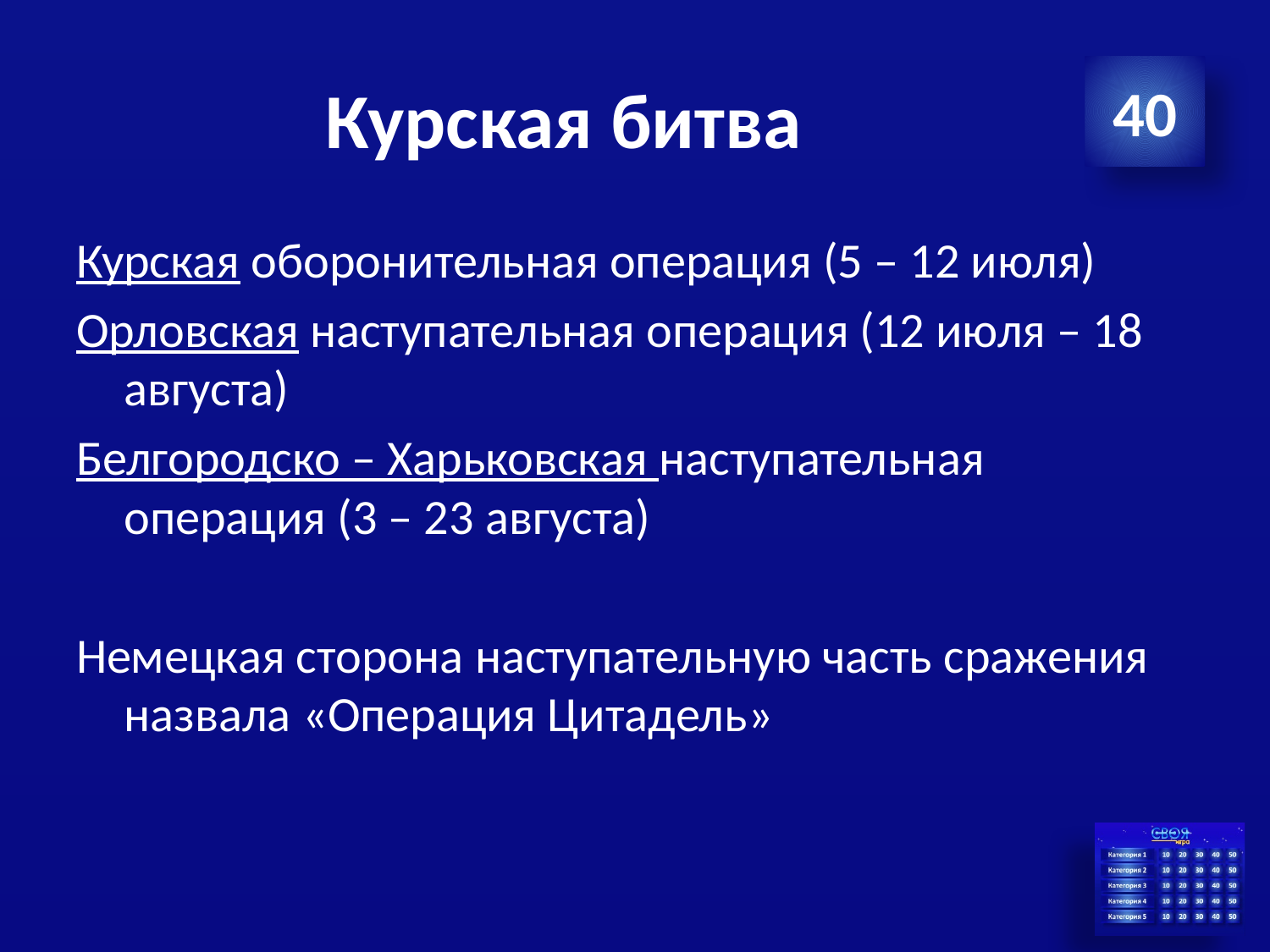

# Курская битва
40
Курская оборонительная операция (5 – 12 июля)
Орловская наступательная операция (12 июля – 18 августа)
Белгородско – Харьковская наступательная операция (3 – 23 августа)

Немецкая сторона наступательную часть сражения назвала «Операция Цитадель»